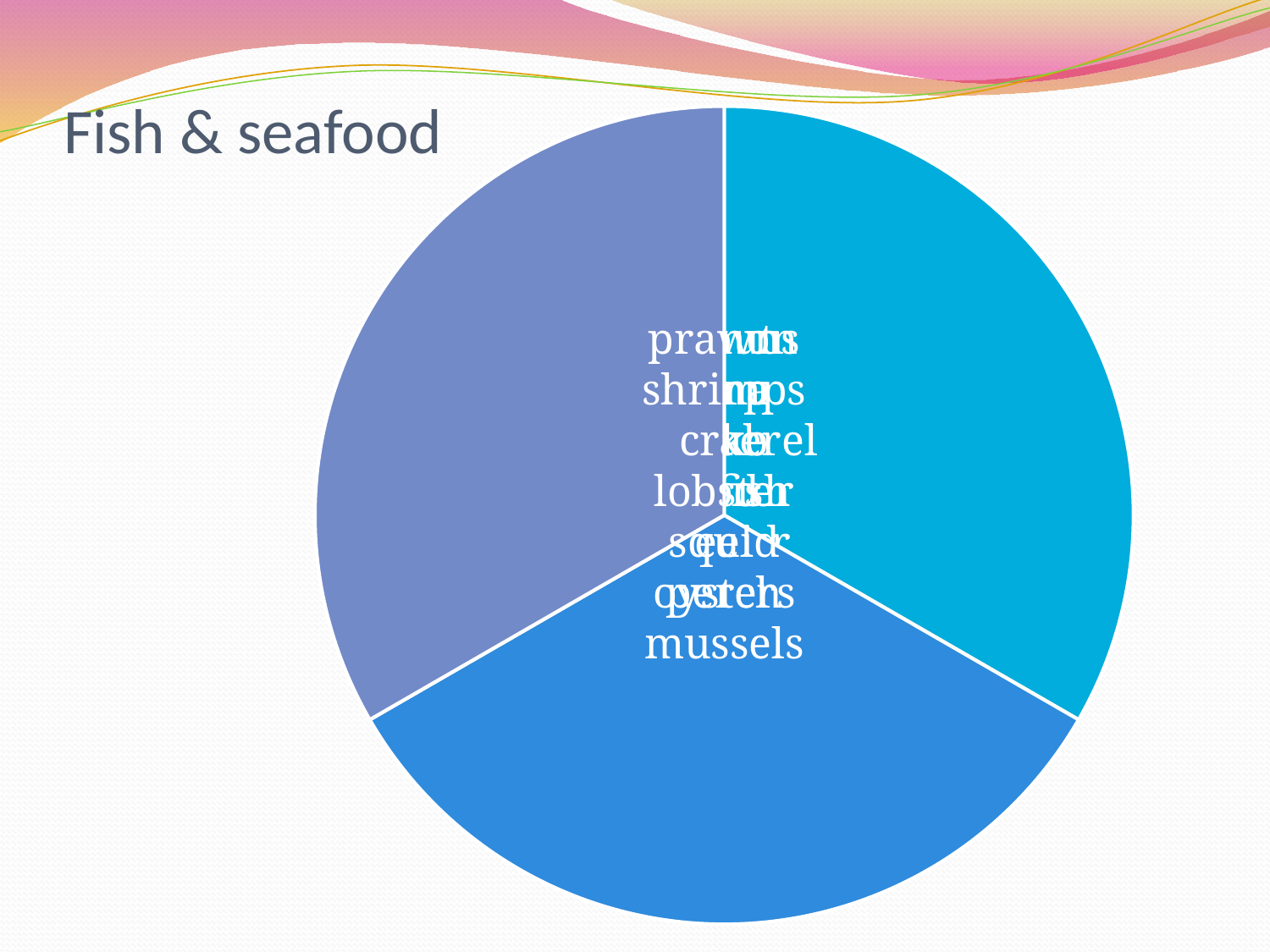

salmon
tuna
mackerel
cod
kipper
hake
sardine

trout
carp
pike
catfish
eel
perch

prawns
shrimps
crab
lobster
squid
oysters
mussels

# Fish & seafood